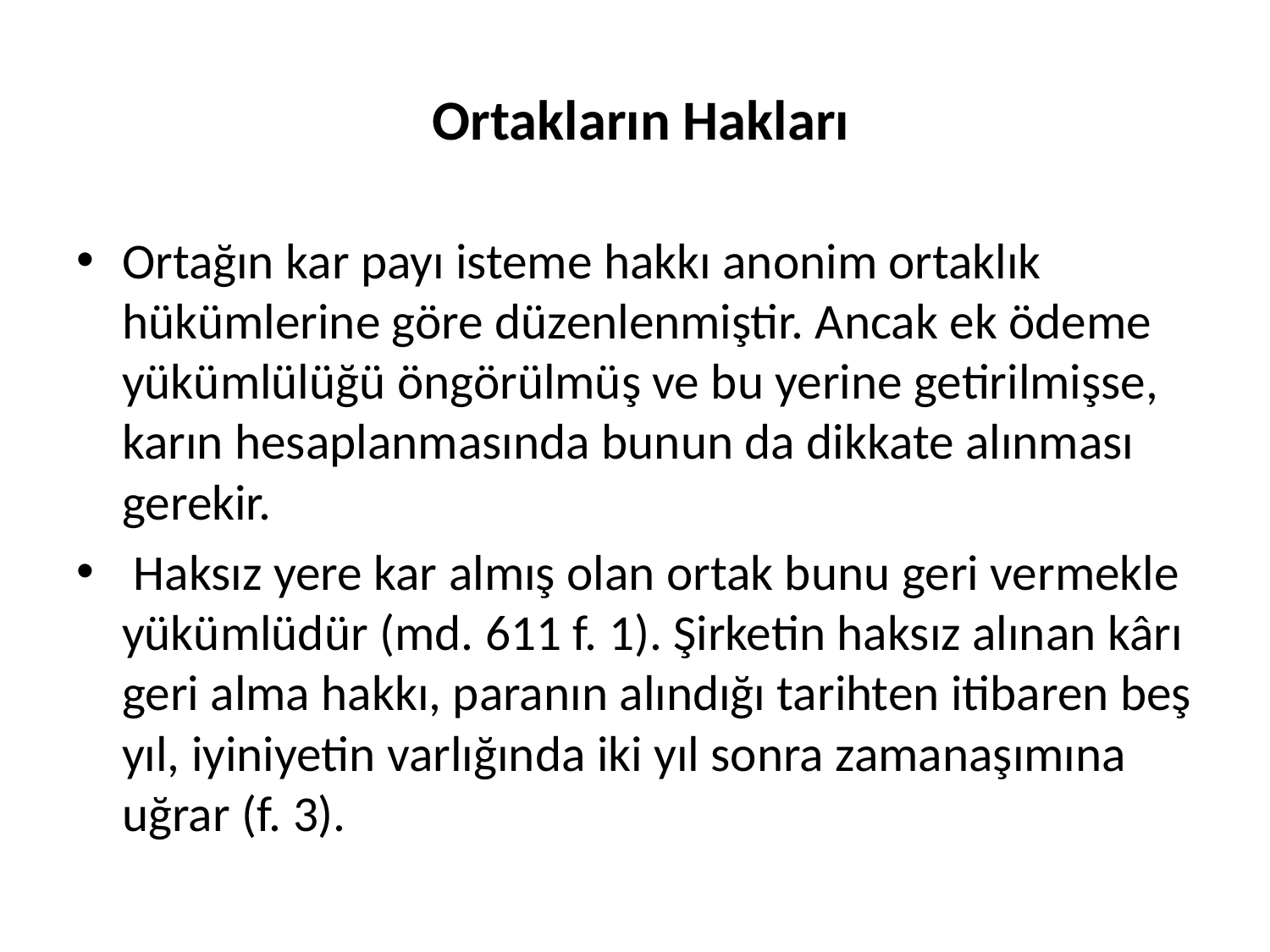

# Ortakların Hakları
Ortağın kar payı isteme hakkı anonim ortaklık hükümlerine göre düzenlenmiştir. Ancak ek ödeme yükümlülüğü öngörülmüş ve bu yerine getirilmişse, karın hesaplanmasında bunun da dikkate alınması gerekir.
 Haksız yere kar almış olan ortak bunu geri vermekle yükümlüdür (md. 611 f. 1). Şirketin haksız alınan kârı geri alma hakkı, paranın alındığı tarihten itibaren beş yıl, iyiniyetin varlığında iki yıl sonra zamanaşımına uğrar (f. 3).